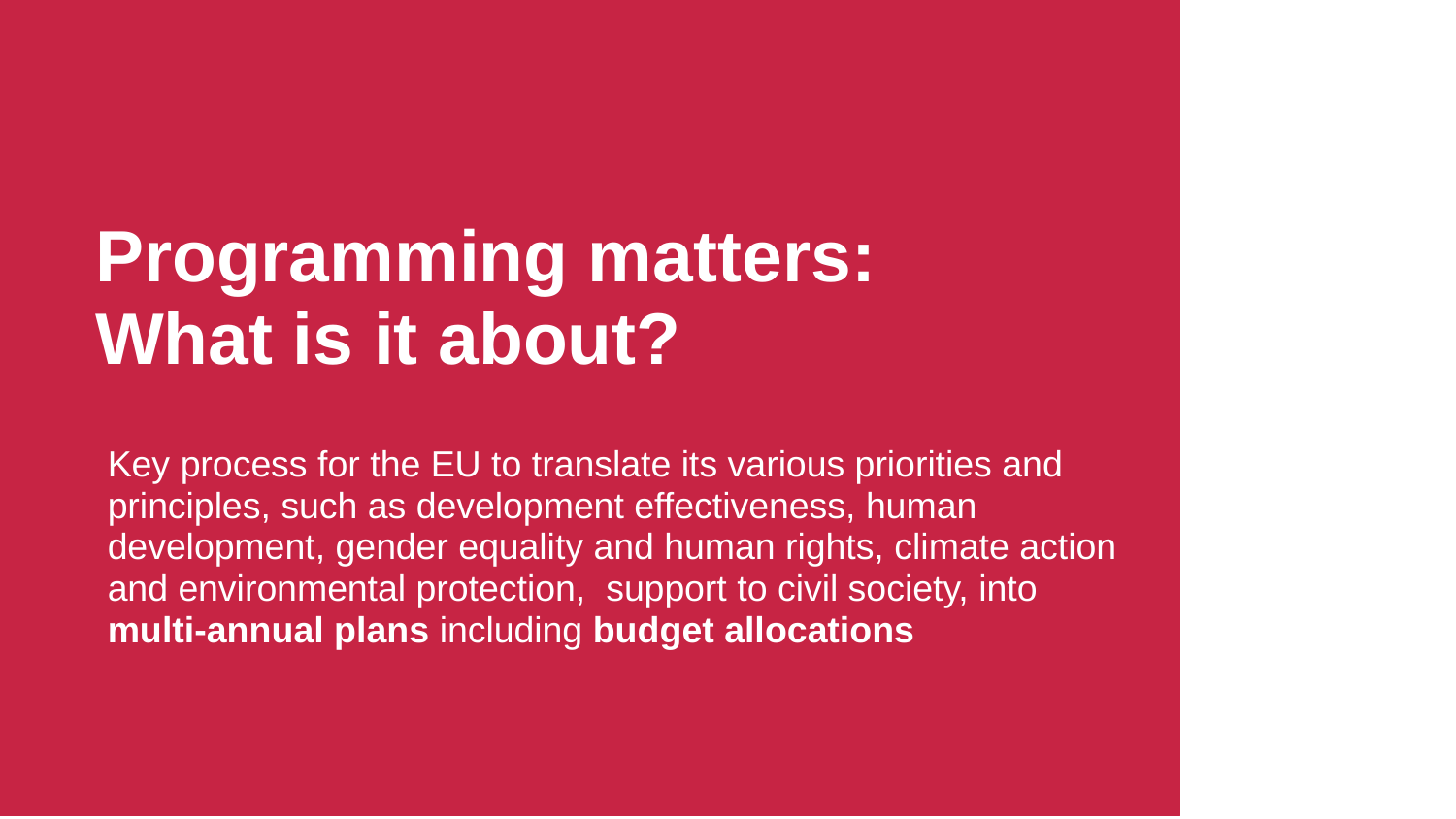

Programming matters: What is it about?
Key process for the EU to translate its various priorities and principles, such as development effectiveness, human development, gender equality and human rights, climate action and environmental protection,  support to civil society, into multi-annual plans including budget allocations